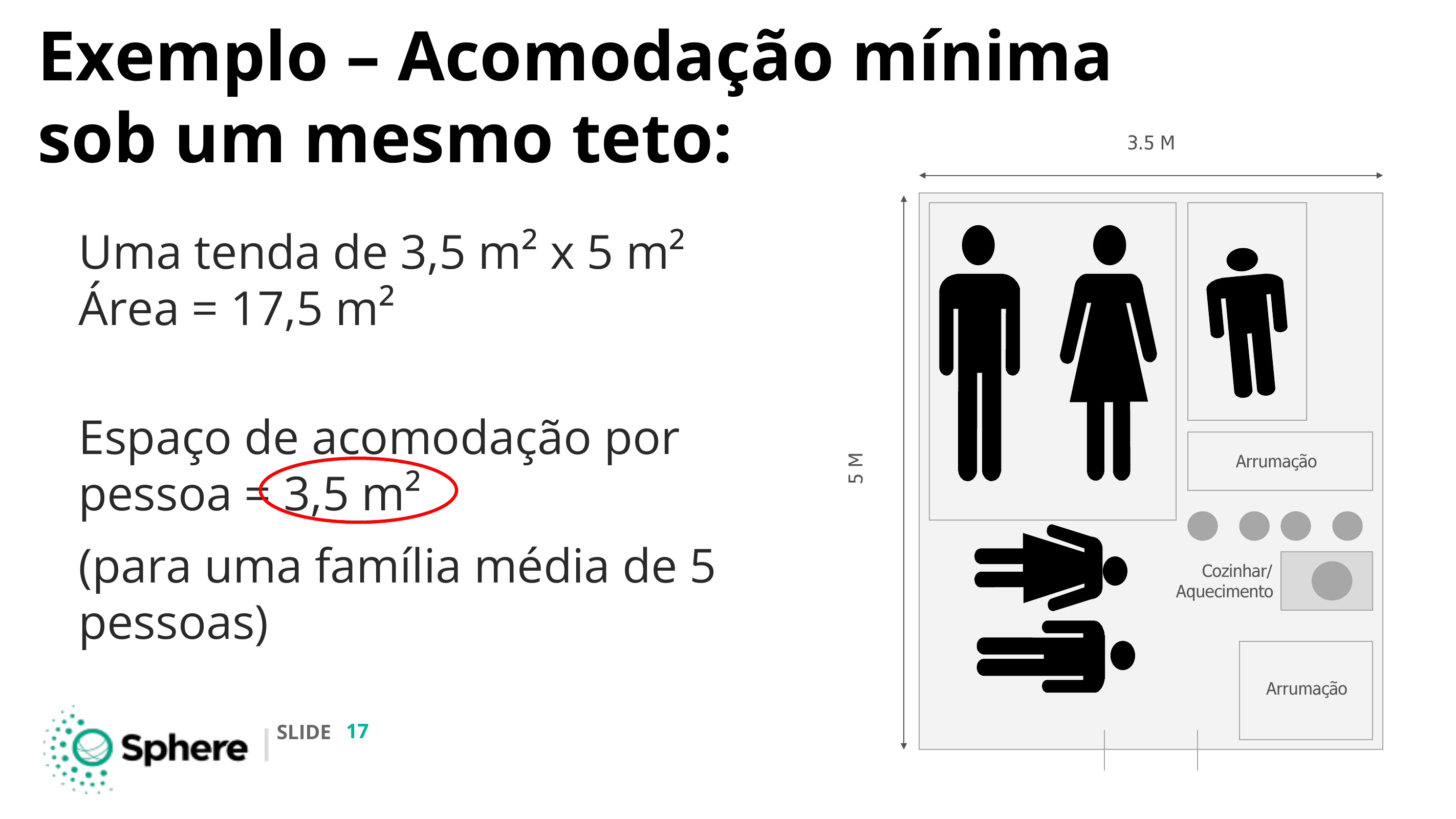

# Exemplo – Acomodação mínima sob um mesmo teto:
3.5 M

Arrumação
5 M

Cozinhar/
Aquecimento

Arrumação

Uma tenda de 3,5 m² x 5 m²
Área = 17,5 m²

Espaço de acomodação por pessoa = 3,5 m²
(para uma família média de 5 pessoas)

17